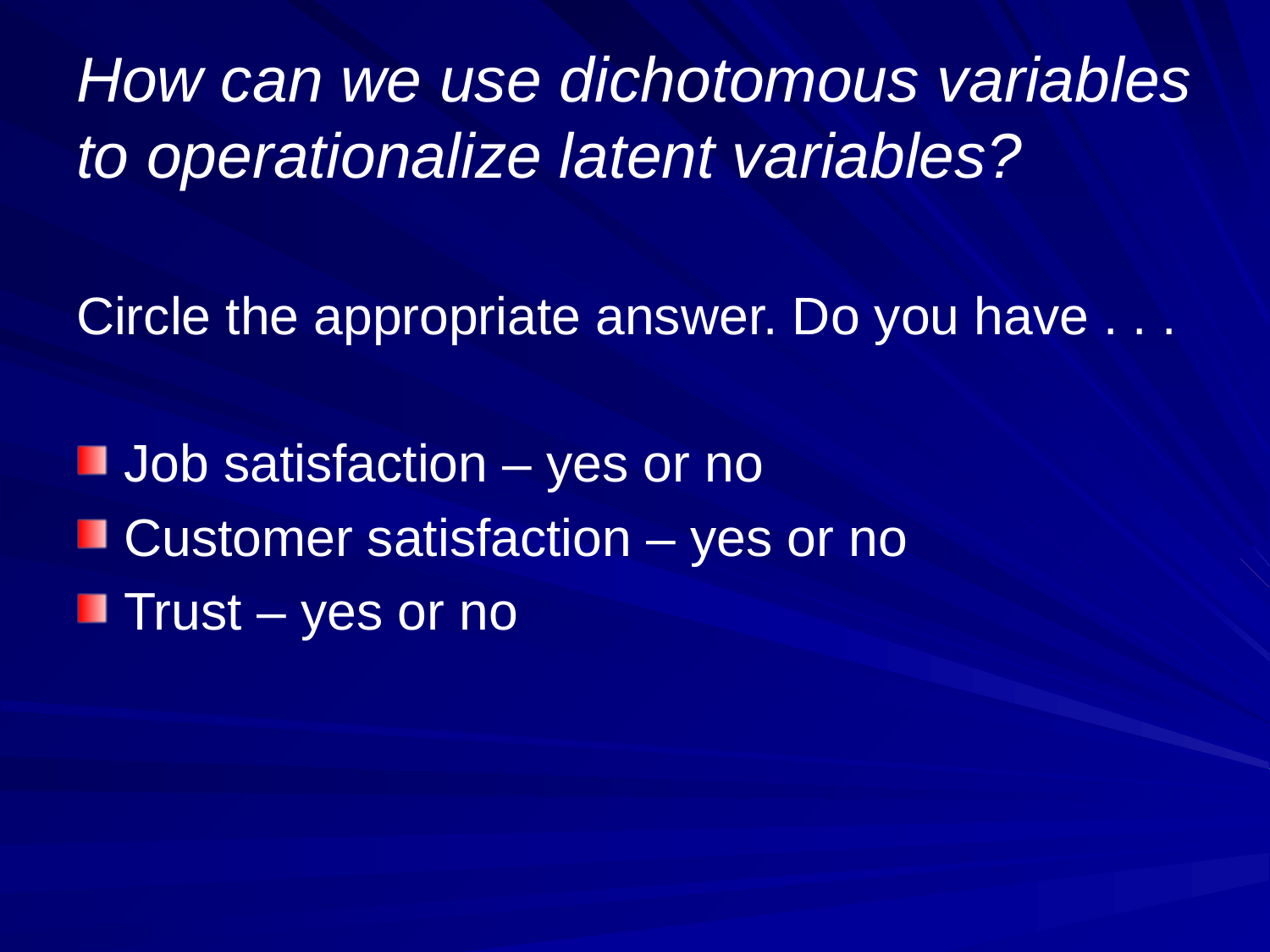

# How can we use dichotomous variables to operationalize latent variables?
Circle the appropriate answer. Do you have . . .

Job satisfaction – yes or no
Customer satisfaction – yes or no
Trust – yes or no